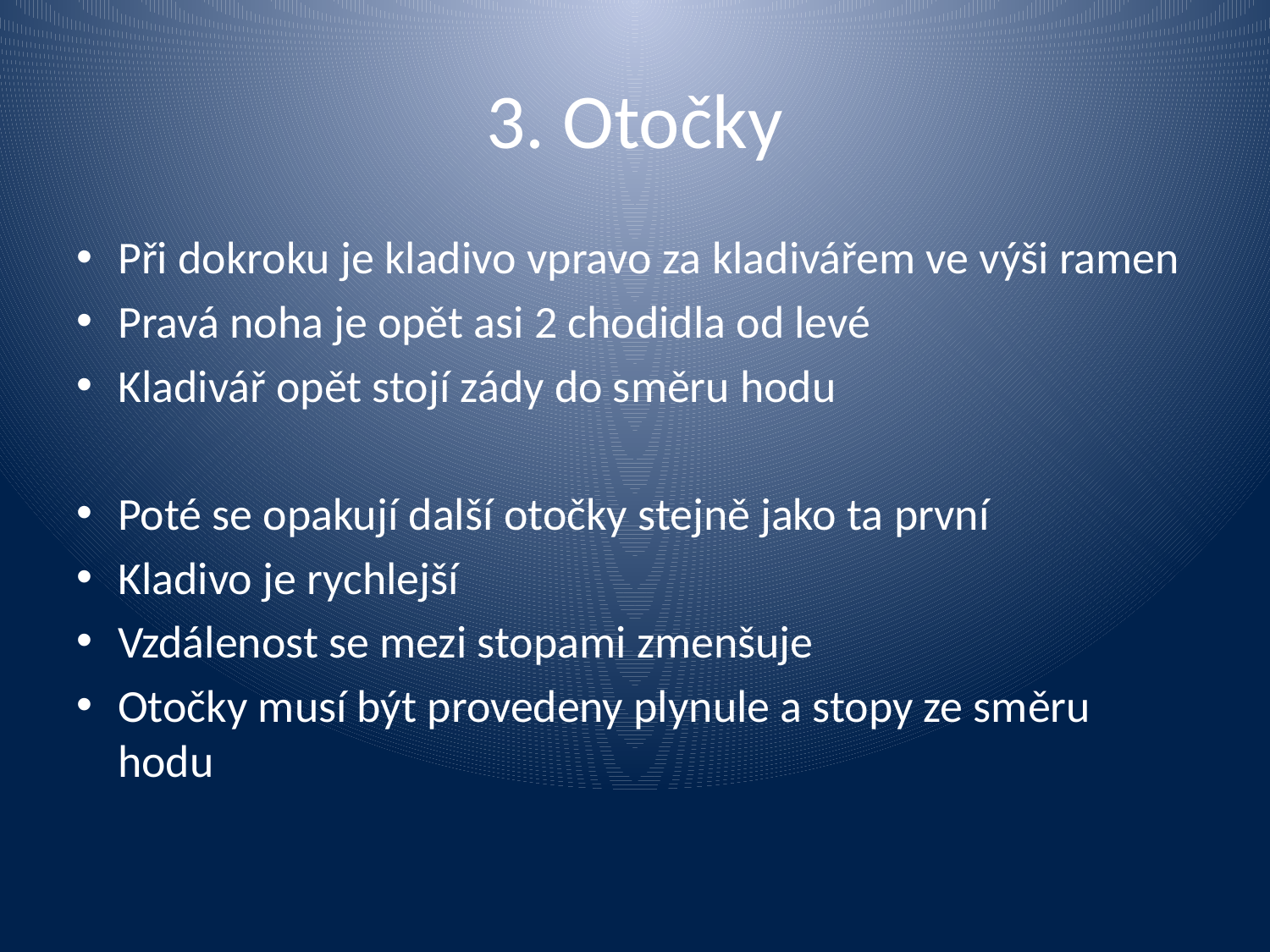

# 3. Otočky
Při dokroku je kladivo vpravo za kladivářem ve výši ramen
Pravá noha je opět asi 2 chodidla od levé
Kladivář opět stojí zády do směru hodu

Poté se opakují další otočky stejně jako ta první
Kladivo je rychlejší
Vzdálenost se mezi stopami zmenšuje
Otočky musí být provedeny plynule a stopy ze směru hodu